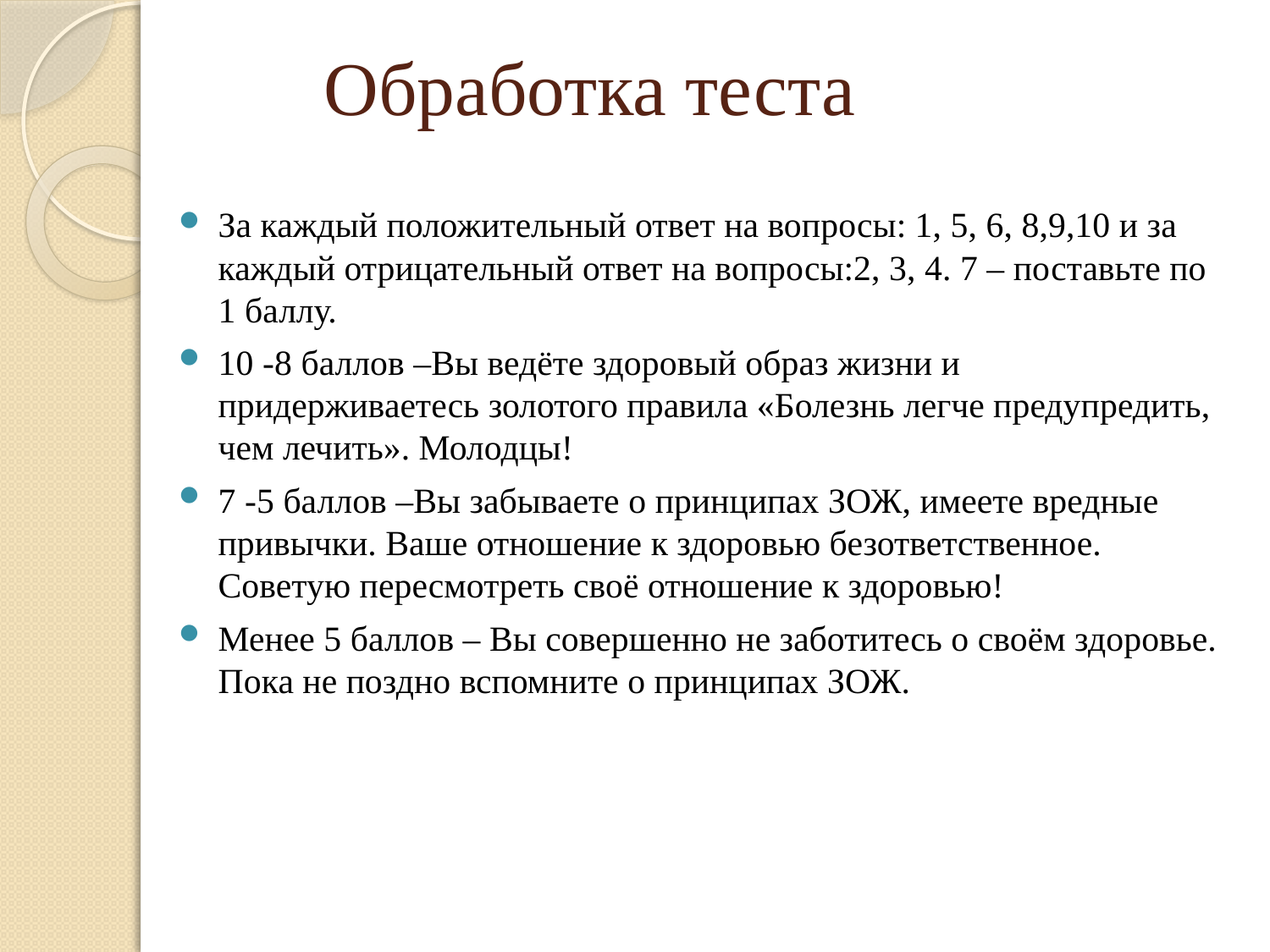

# Обработка теста
За каждый положительный ответ на вопросы: 1, 5, 6, 8,9,10 и за каждый отрицательный ответ на вопросы:2, 3, 4. 7 – поставьте по 1 баллу.
10 -8 баллов –Вы ведёте здоровый образ жизни и придерживаетесь золотого правила «Болезнь легче предупредить, чем лечить». Молодцы!
7 -5 баллов –Вы забываете о принципах ЗОЖ, имеете вредные привычки. Ваше отношение к здоровью безответственное. Советую пересмотреть своё отношение к здоровью!
Менее 5 баллов – Вы совершенно не заботитесь о своём здоровье. Пока не поздно вспомните о принципах ЗОЖ.